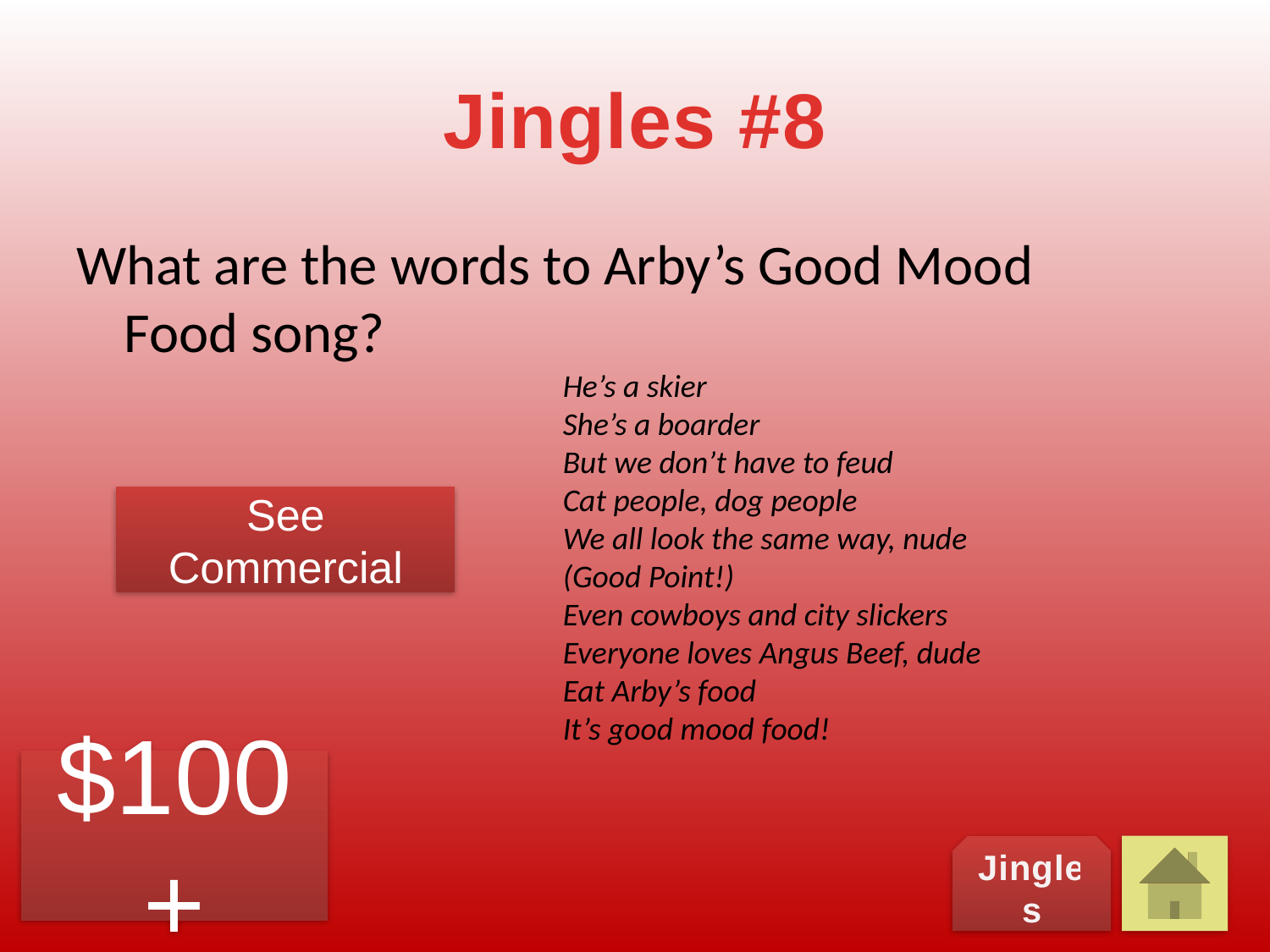

# Jingles #8
What are the words to Arby’s Good Mood Food song?
He’s a skier
She’s a boarder
But we don’t have to feud
Cat people, dog people
We all look the same way, nude
(Good Point!)
Even cowboys and city slickers
Everyone loves Angus Beef, dude
Eat Arby’s food
It’s good mood food!

See Commercial
$100+
Jingles